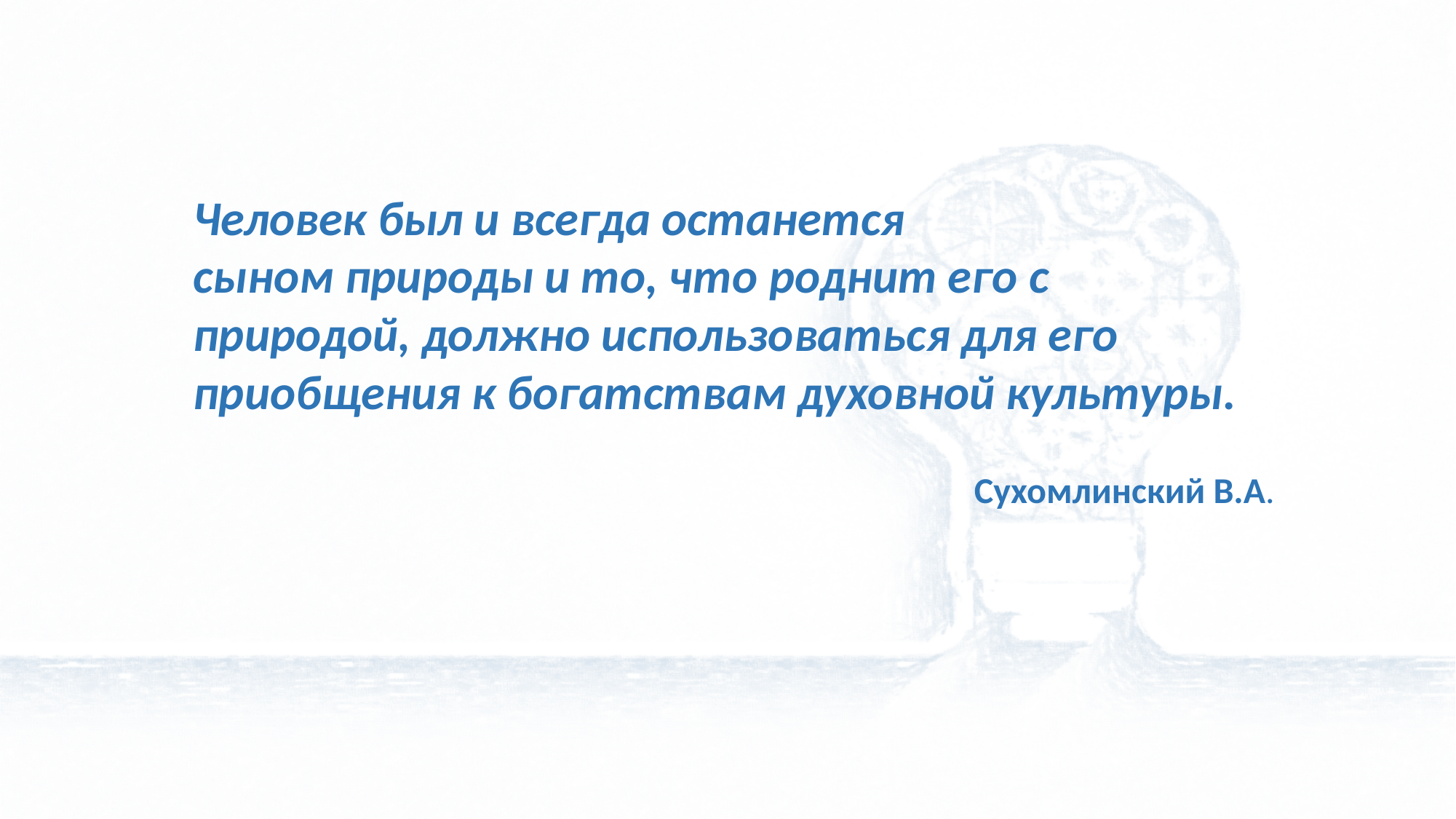

Человек был и всегда останется сыном природы и то, что роднит его с природой, должно использоваться для его приобщения к богатствам духовной культуры.
Сухомлинский В.А.